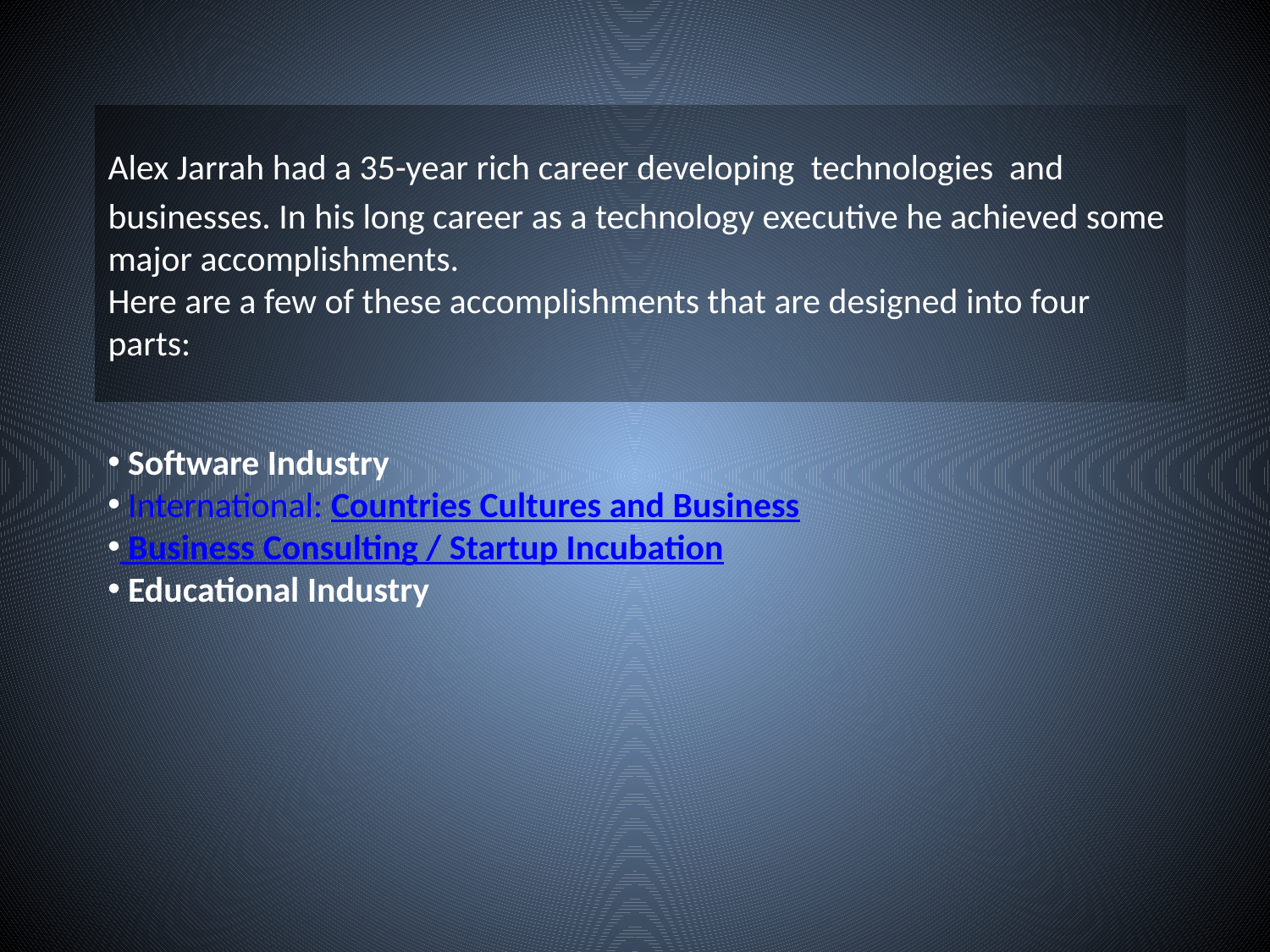

#
Alex Jarrah had a 35-year rich career developing  technologies  and
businesses. In his long career as a technology executive he achieved some major accomplishments.
Here are a few of these accomplishments that are designed into four parts:
 Software Industry
 International: Countries Cultures and Business
 Business Consulting / Startup Incubation
 Educational Industry